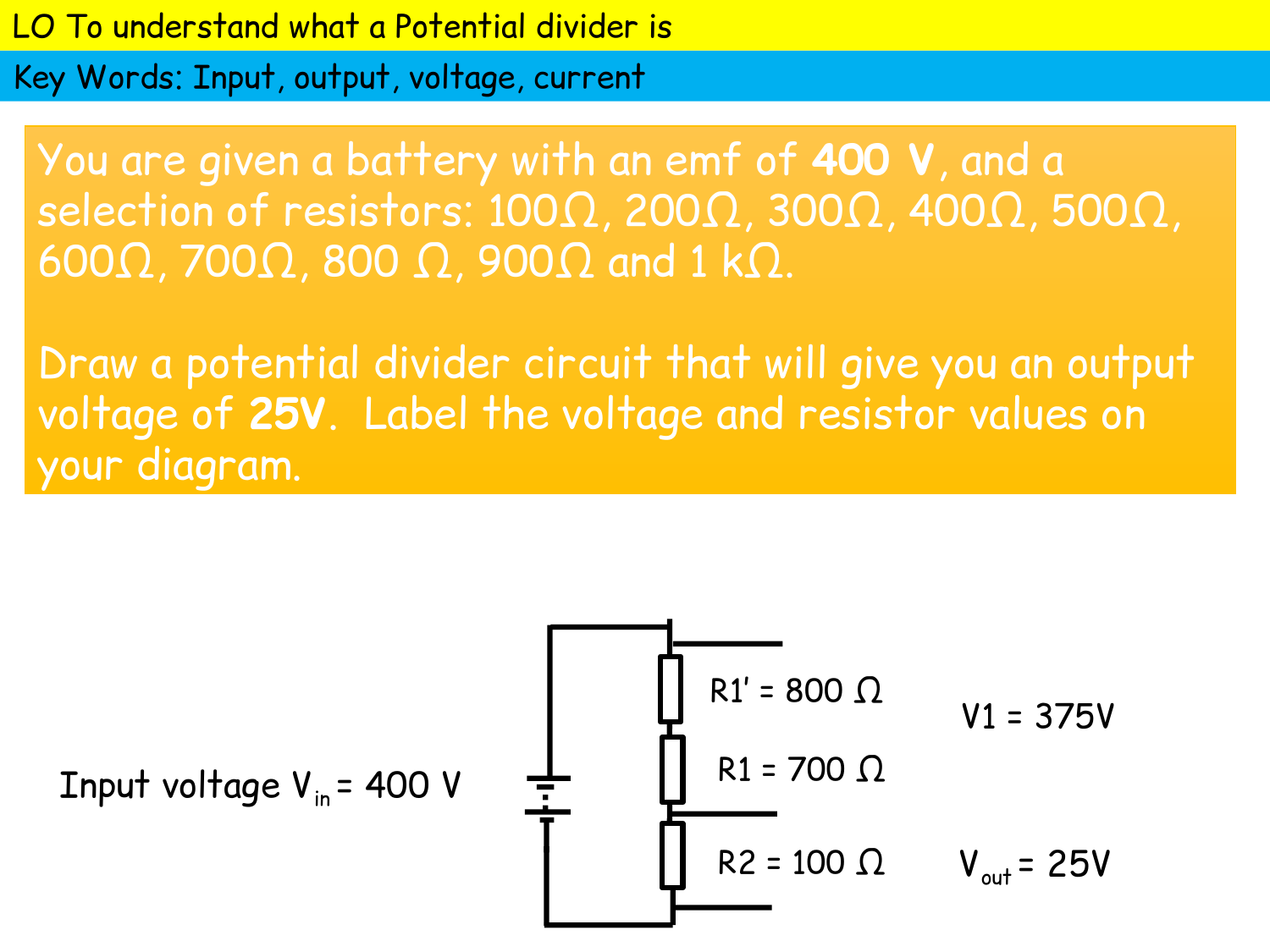

You are given a battery with an emf of 400 V, and a selection of resistors: 100Ω, 200Ω, 300Ω, 400Ω, 500Ω, 600Ω, 700Ω, 800 Ω, 900Ω and 1 kΩ.

Draw a potential divider circuit that will give you an output voltage of 25V.  Label the voltage and resistor values on your diagram.

R1’ = 800 Ω
V1 = 375V

R1 = 700 Ω
Input voltage Vin = 400 V

Vout = 25V
R2 = 100 Ω